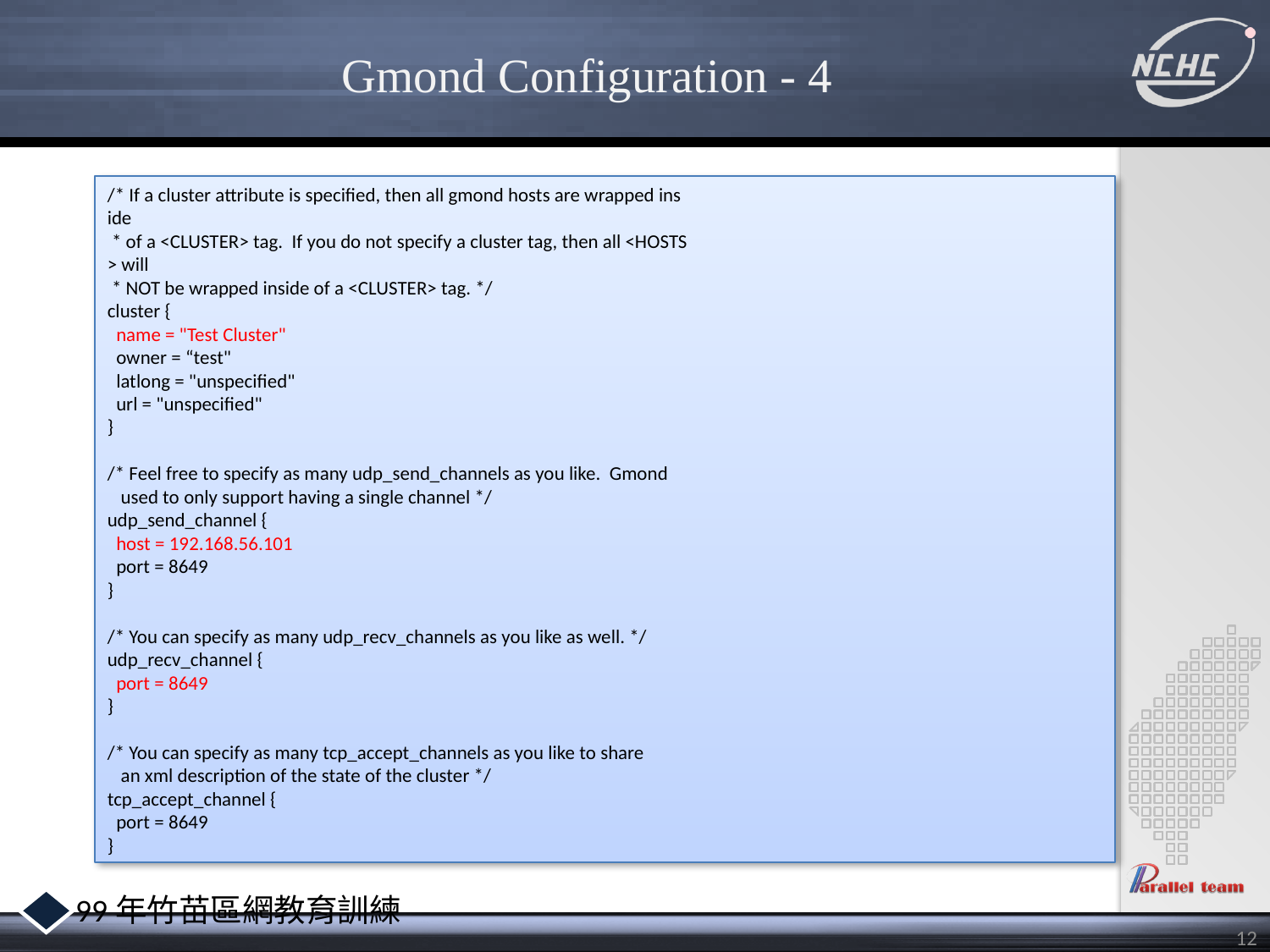

# Gmond Configuration - 4
/* If a cluster attribute is specified, then all gmond hosts are wrapped ins
ide
 * of a <CLUSTER> tag.  If you do not specify a cluster tag, then all <HOSTS
> will
 * NOT be wrapped inside of a <CLUSTER> tag. */
cluster {
  name = "Test Cluster"
  owner = “test"
  latlong = "unspecified"
  url = "unspecified"
}

/* Feel free to specify as many udp_send_channels as you like.  Gmond
   used to only support having a single channel */
udp_send_channel {
  host = 192.168.56.101
  port = 8649
}

/* You can specify as many udp_recv_channels as you like as well. */
udp_recv_channel {
  port = 8649
}

/* You can specify as many tcp_accept_channels as you like to share
   an xml description of the state of the cluster */
tcp_accept_channel {
  port = 8649
}

12